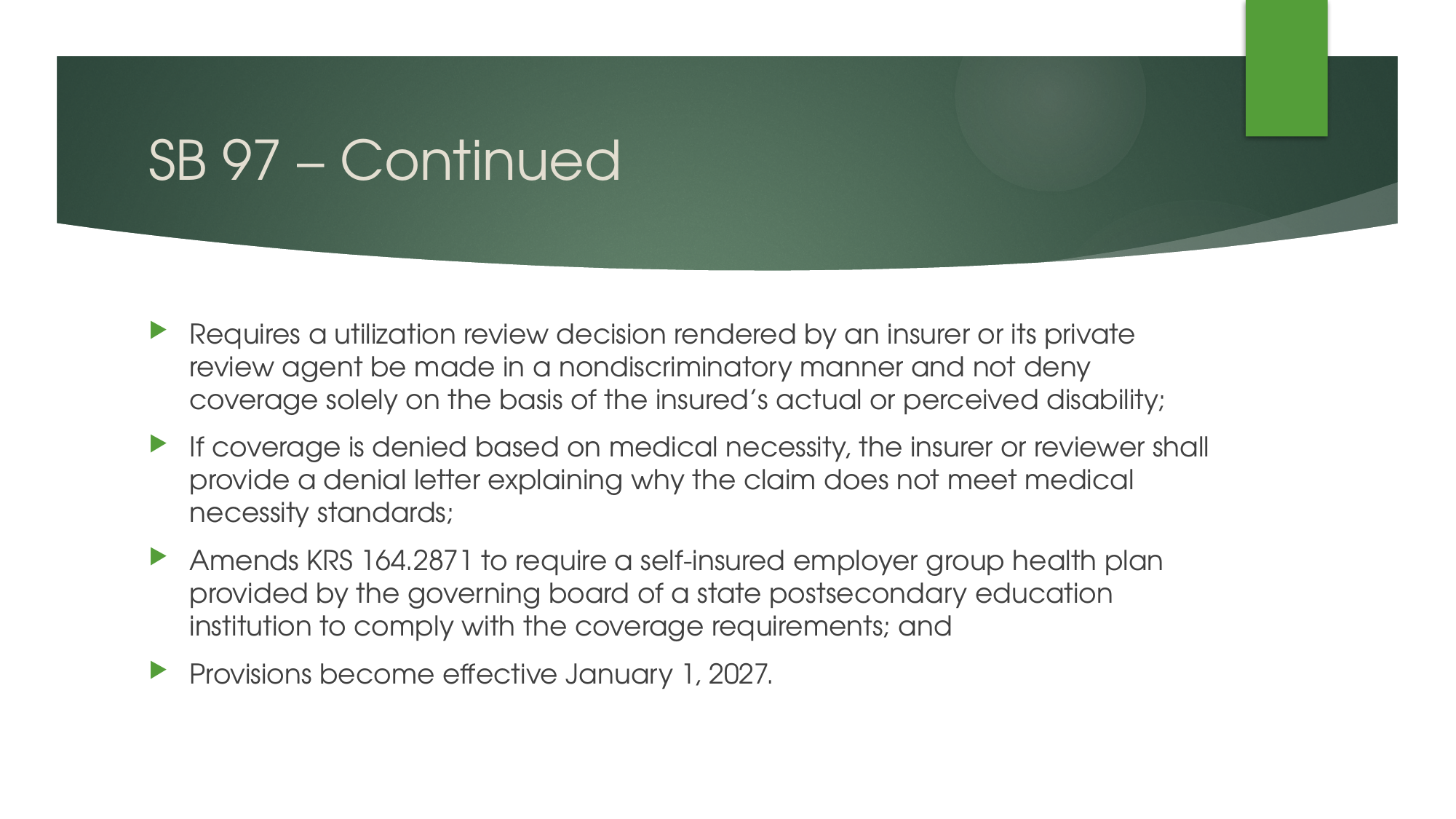

# SB 97 – Continued
Requires a utilization review decision rendered by an insurer or its private review agent be made in a nondiscriminatory manner and not deny coverage solely on the basis of the insured’s actual or perceived disability;
If coverage is denied based on medical necessity, the insurer or reviewer shall provide a denial letter explaining why the claim does not meet medical necessity standards;
Amends KRS 164.2871 to require a self-insured employer group health plan provided by the governing board of a state postsecondary education institution to comply with the coverage requirements; and
Provisions become effective January 1, 2027.